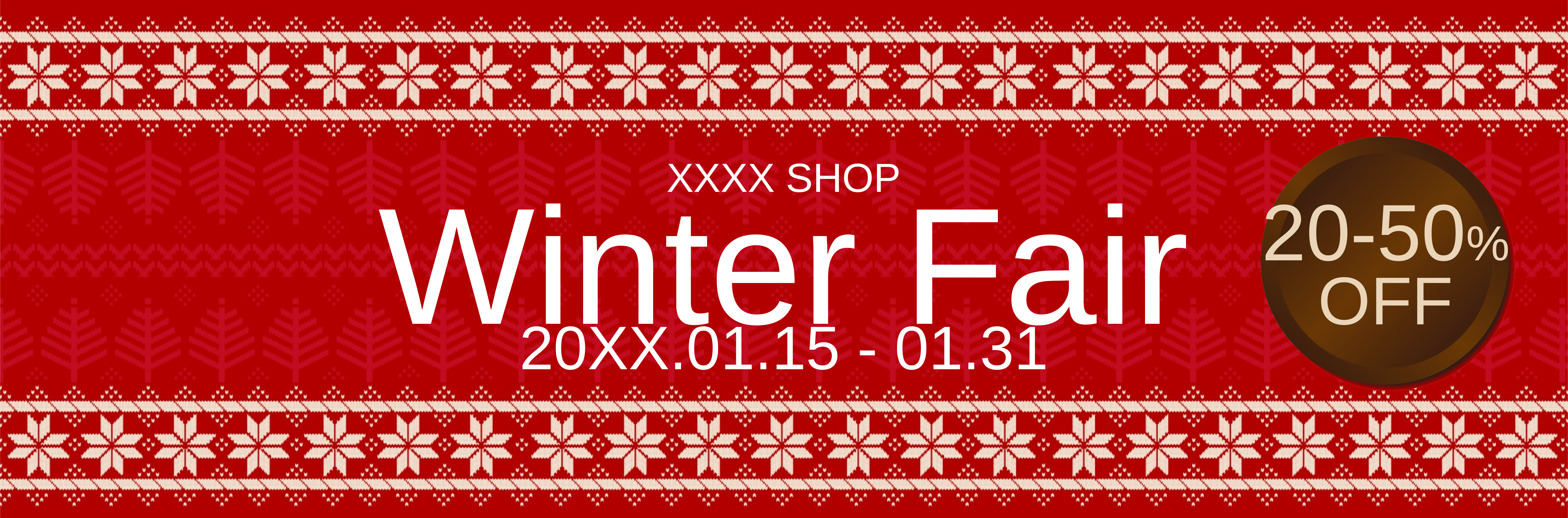

XXXX SHOP
Winter Fair
20-50%
OFF
20XX.01.15 - 01.31